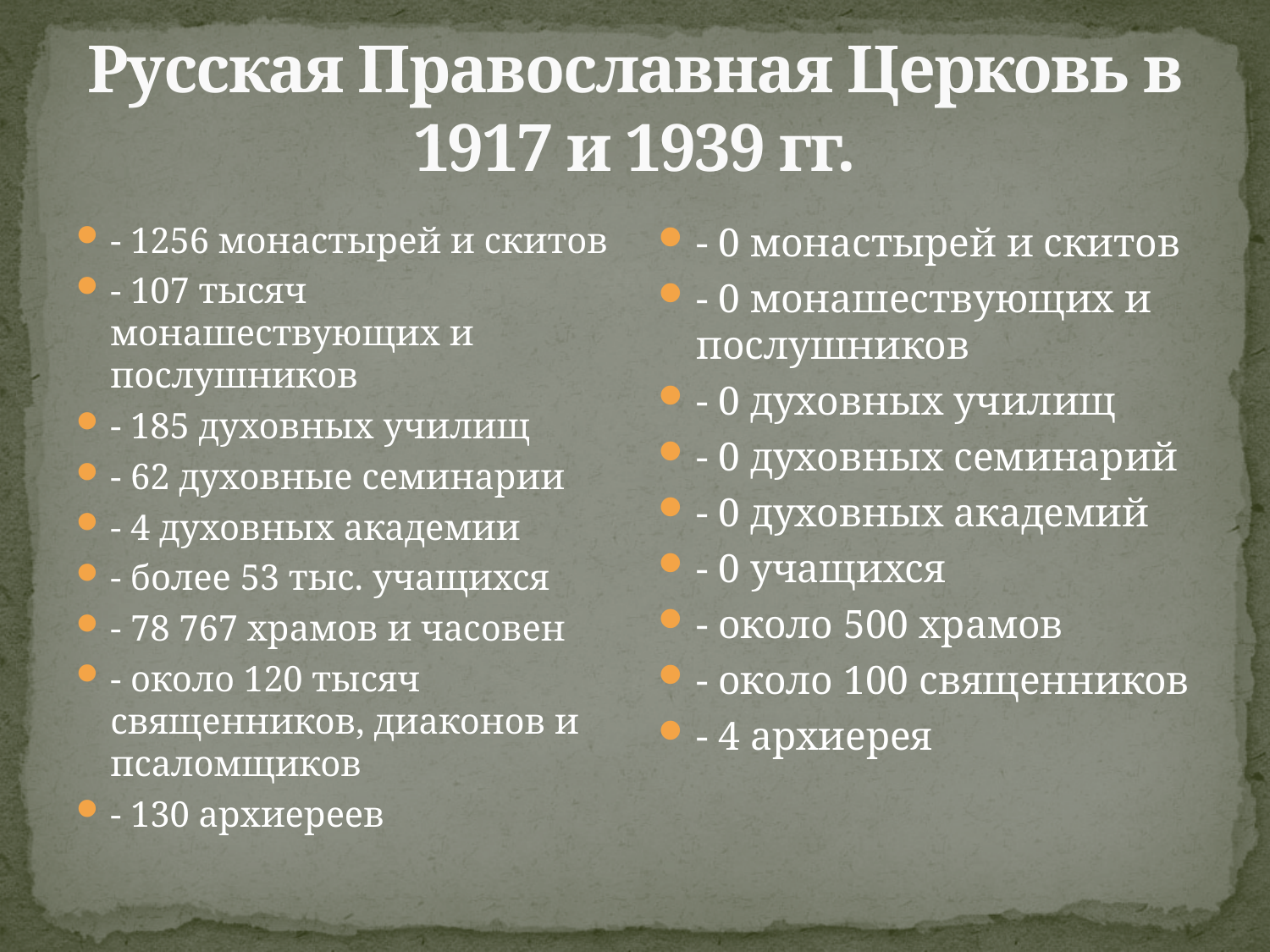

# Русская Православная Церковь в 1917 и 1939 гг.
- 1256 монастырей и скитов
- 107 тысяч монашествующих и послушников
- 185 духовных училищ
- 62 духовные семинарии
- 4 духовных академии
- более 53 тыс. учащихся
- 78 767 храмов и часовен
- около 120 тысяч священников, диаконов и псаломщиков
- 130 архиереев

- 0 монастырей и скитов
- 0 монашествующих и послушников
- 0 духовных училищ
- 0 духовных семинарий
- 0 духовных академий
- 0 учащихся
- около 500 храмов
- около 100 священников
- 4 архиерея